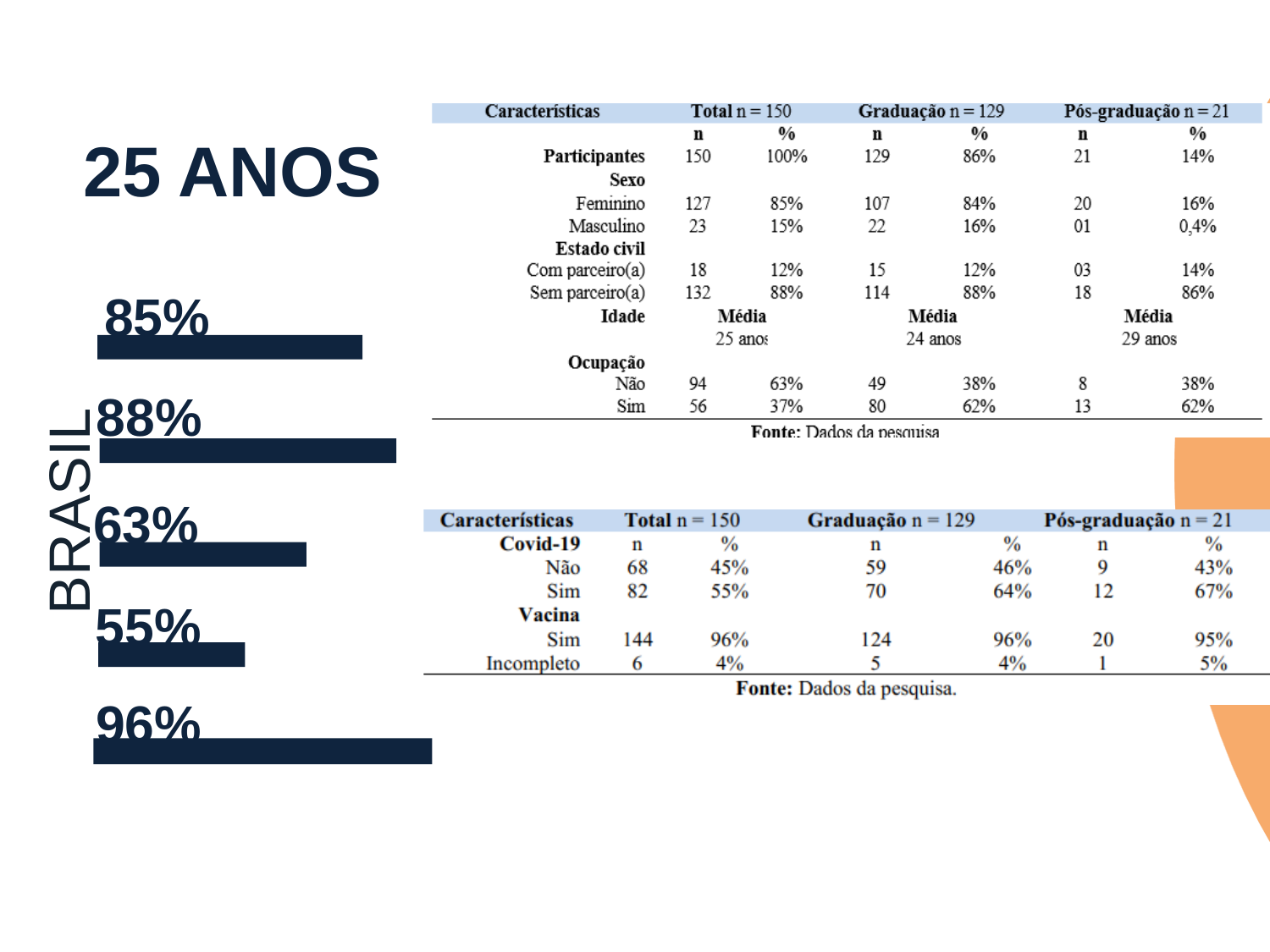

25 ANOS
85%

BRASIL
88%

63%

55%

96%